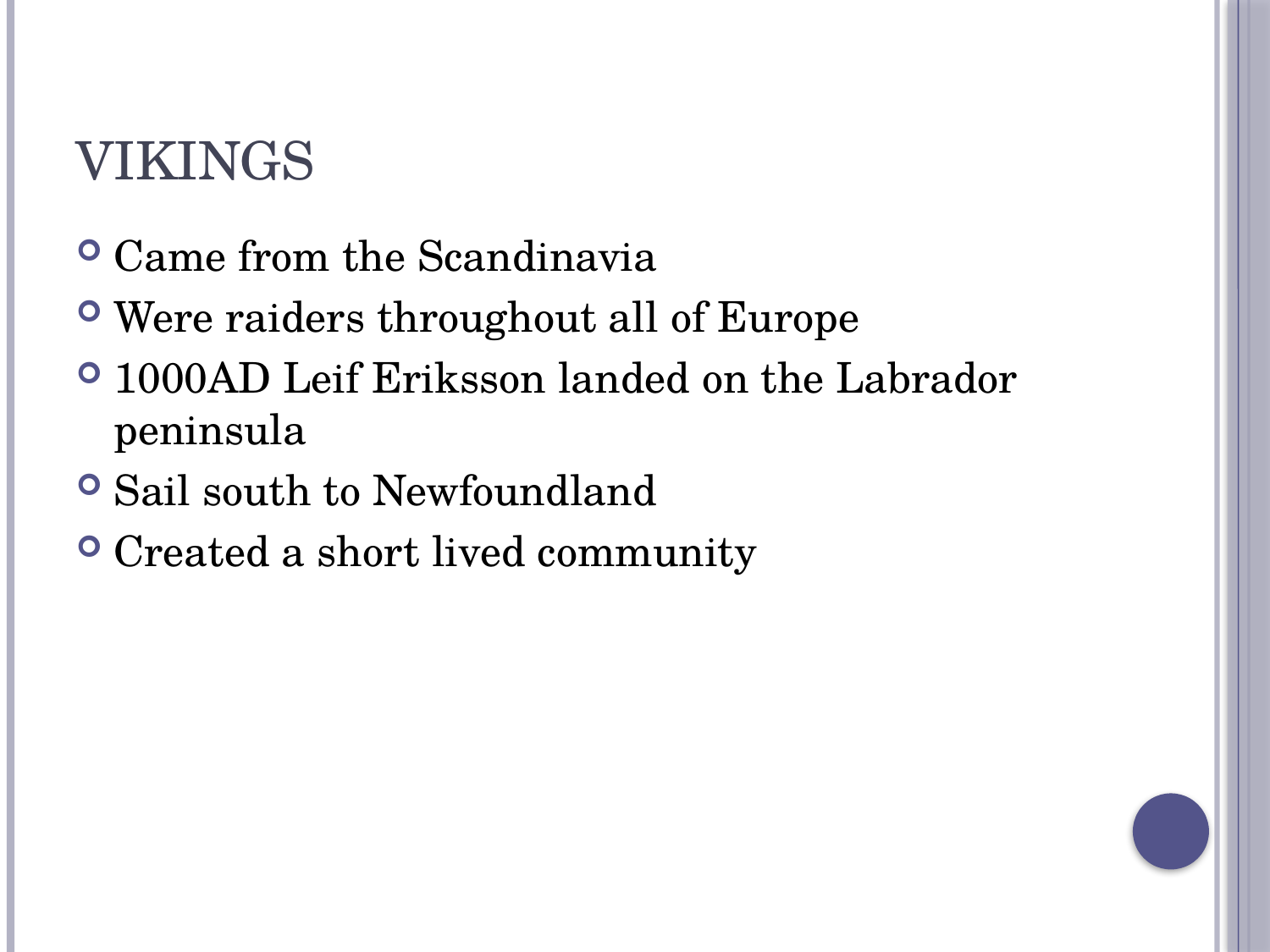

# Vikings
Came from the Scandinavia
Were raiders throughout all of Europe
1000AD Leif Eriksson landed on the Labrador peninsula
Sail south to Newfoundland
Created a short lived community